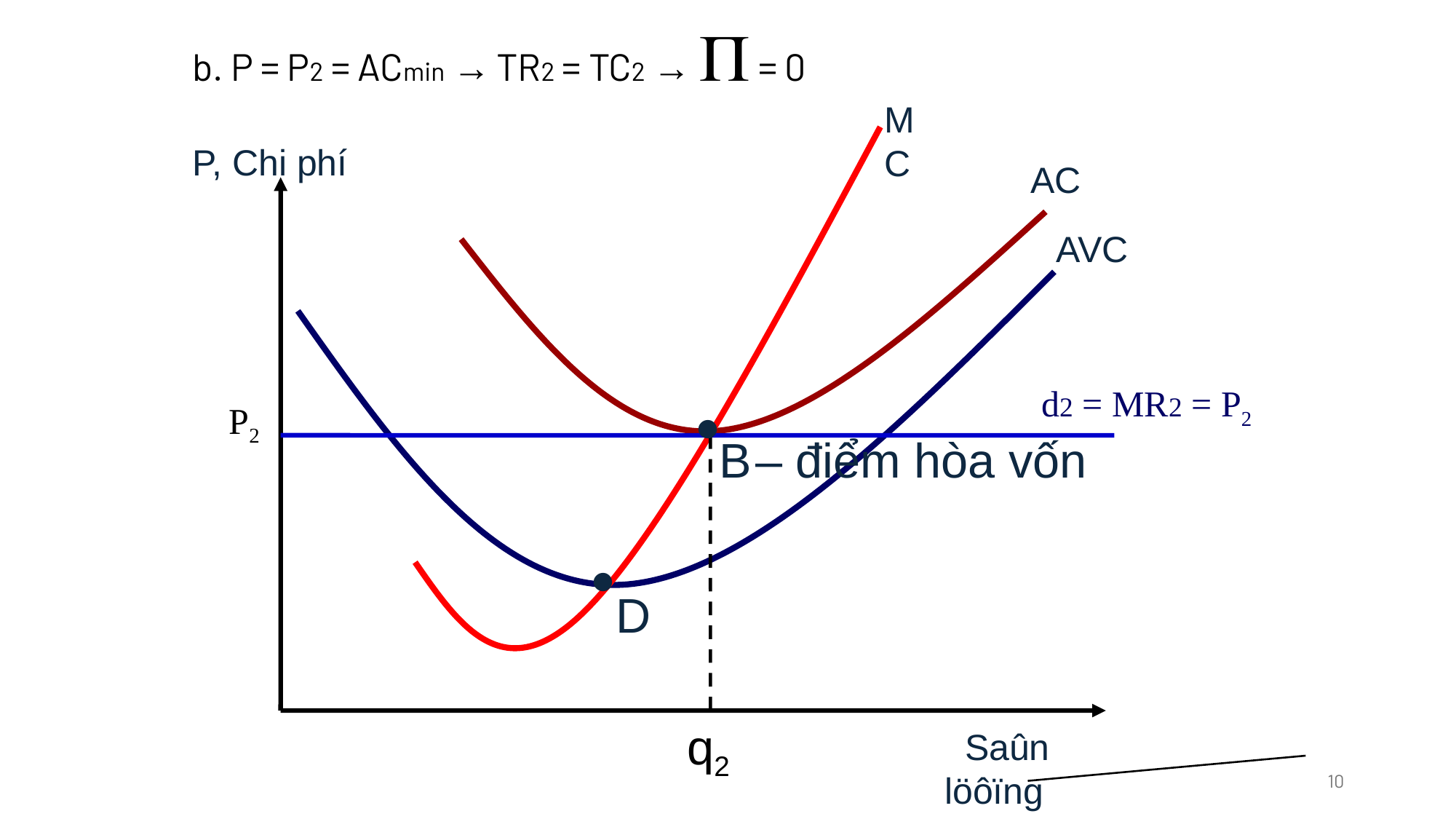

# b. P = P2 = ACmin → TR2 = TC2 → Π = 0
MC
P, Chi phí

AC

AVC

d2 = MR2 = P2
 •
P2
 B
– điểm hòa vốn

 •
 D

q2
  Saûn löôïng
10